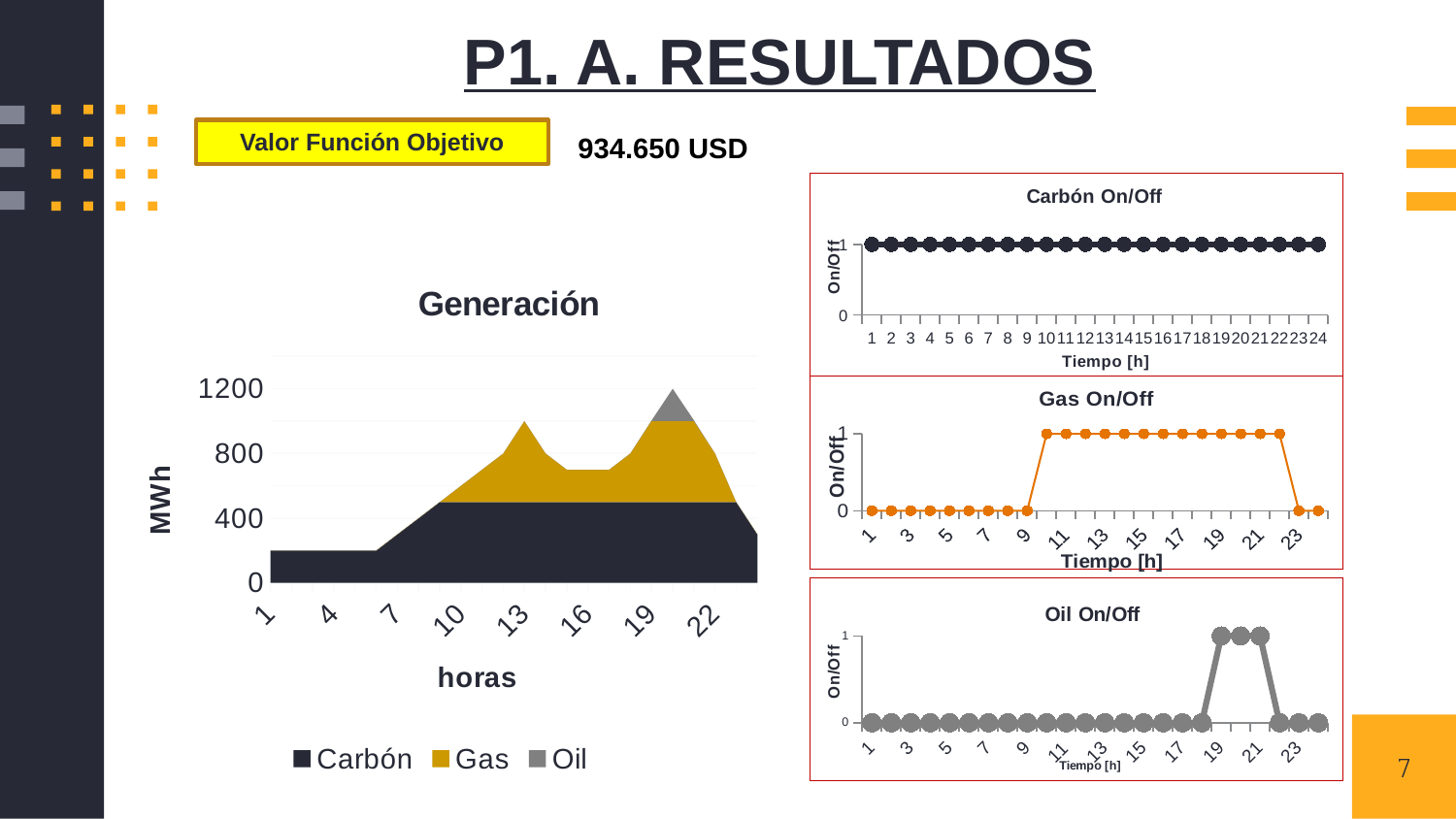

P1. A. RESULTADOS
Valor Función Objetivo

934.650 USD

### Chart: Carbón On/Off

| Category | Xc |
|---|---|

### Chart: Generación

| Category | Carbón | Gas | Oil |
|---|---|---|---|

### Chart: Gas On/Off

| Category | Xg |
|---|---|

### Chart: Oil On/Off

| Category | Xo |
|---|---|
7